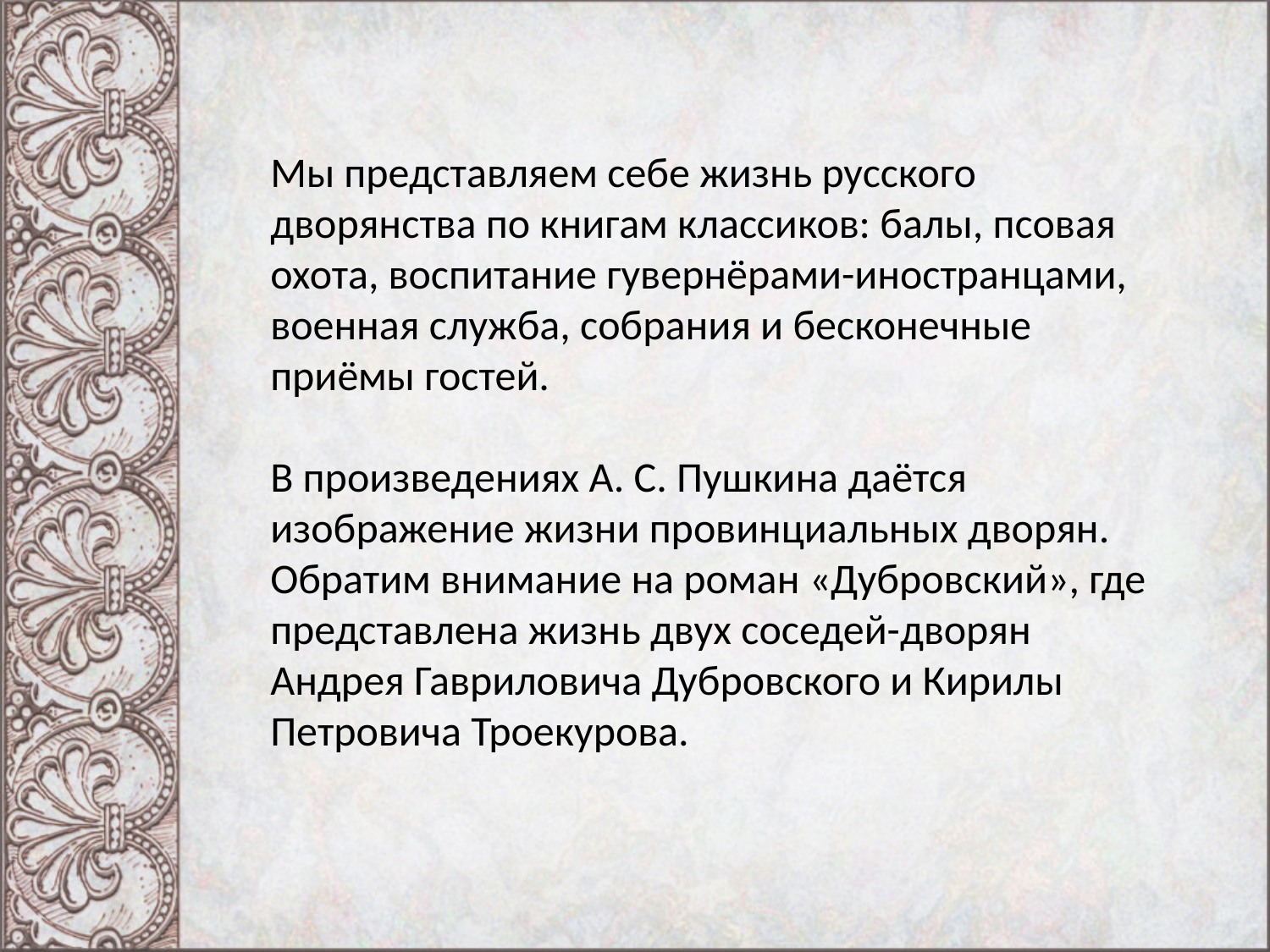

Мы представляем себе жизнь русского дворянства по книгам классиков: балы, псовая охота, воспитание гувернёрами-иностранцами, военная служба, собрания и бесконечные приёмы гостей.

В произведениях А. С. Пушкина даётся изображение жизни провинциальных дворян.
Обратим внимание на роман «Дубровский», где представлена жизнь двух соседей-дворян Андрея Гавриловича Дубровского и Кирилы Петровича Троекурова.